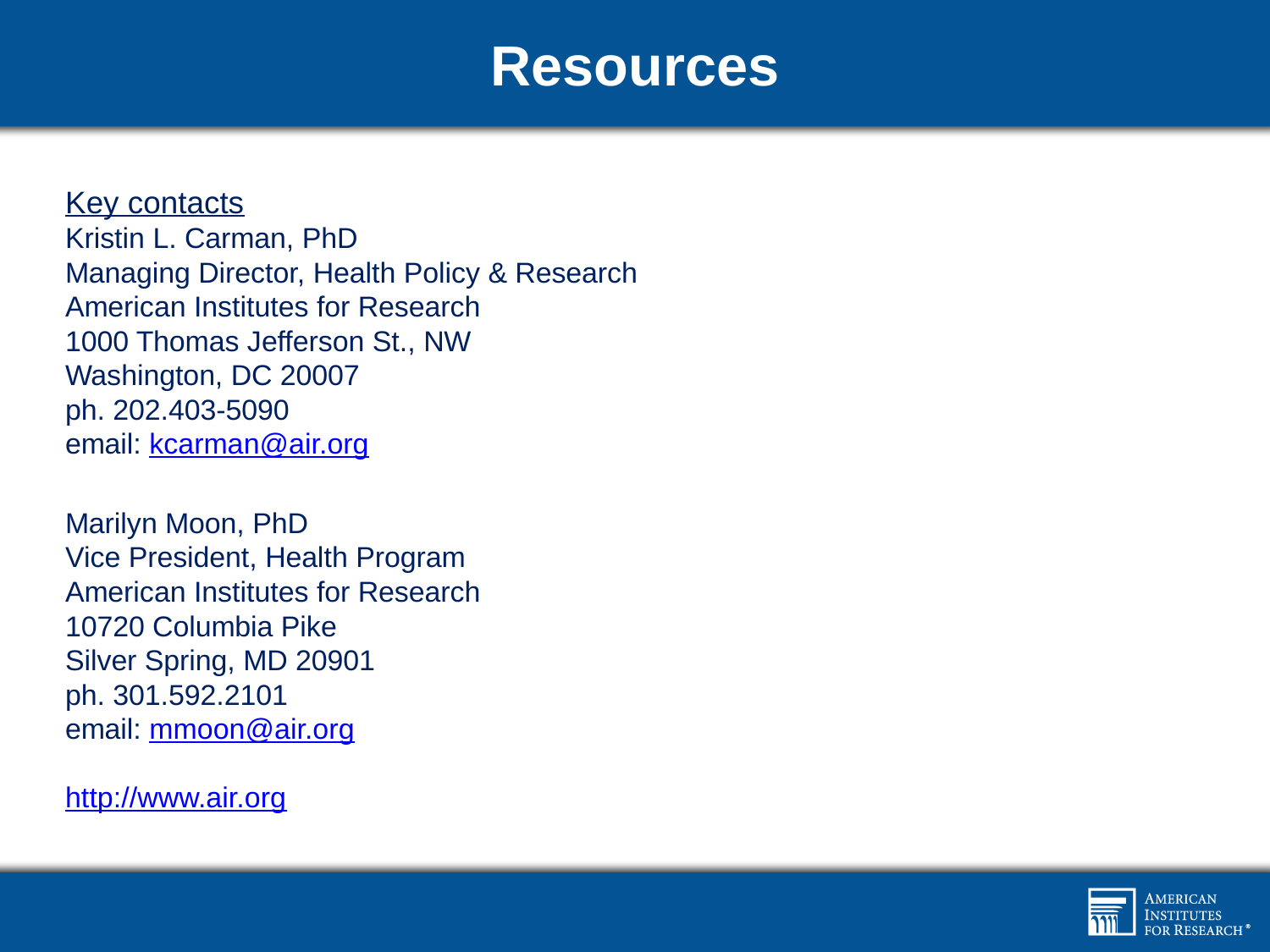

# Resources
Key contacts
Kristin L. Carman, PhD
Managing Director, Health Policy & Research
American Institutes for Research
1000 Thomas Jefferson St., NW
Washington, DC 20007
ph. 202.403-5090
email: kcarman@air.org

Marilyn Moon, PhD
Vice President, Health Program
American Institutes for Research
10720 Columbia Pike
Silver Spring, MD 20901
ph. 301.592.2101
email: mmoon@air.org

http://www.air.org